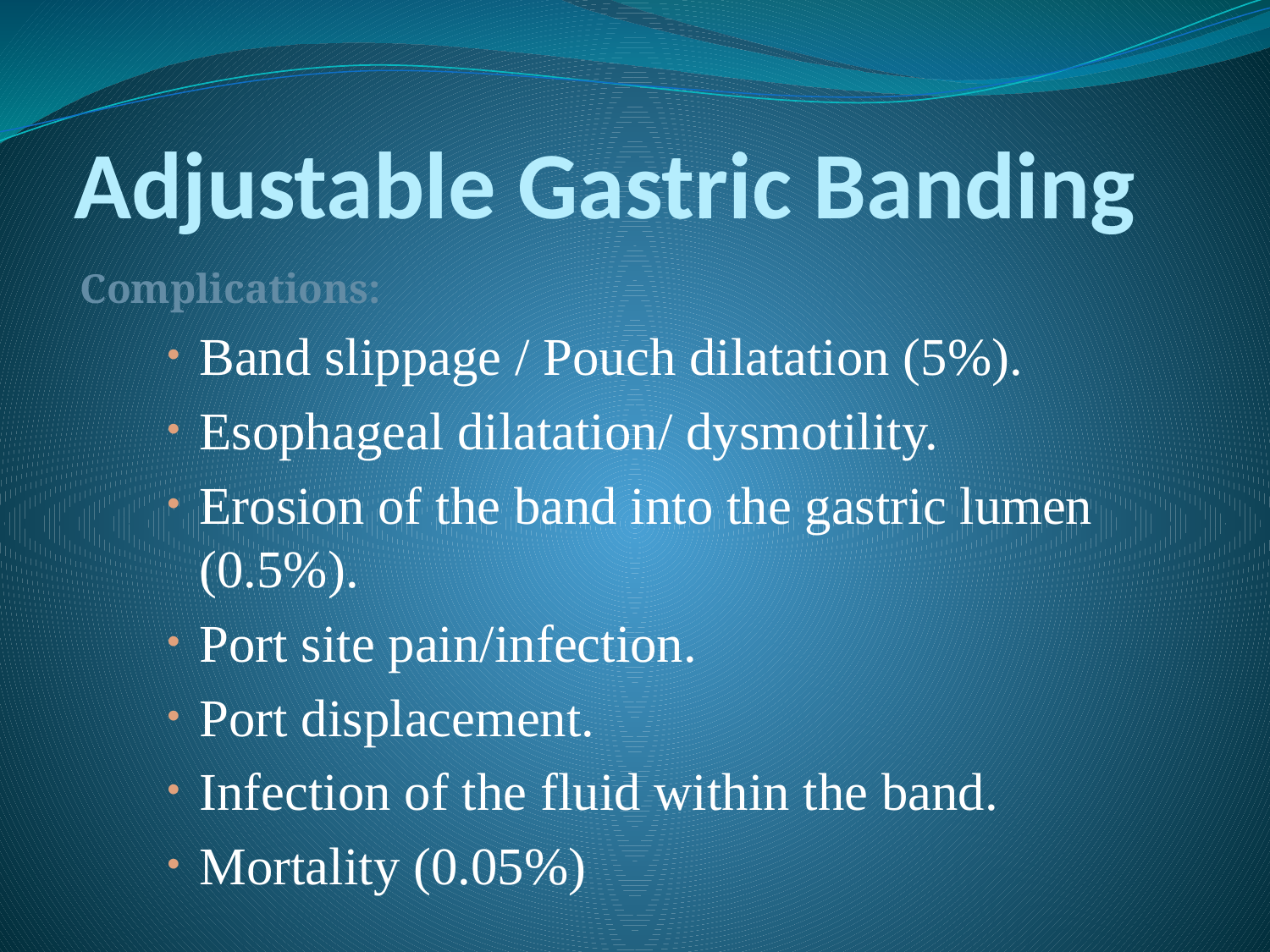

# Adjustable Gastric Banding
Complications:
Band slippage / Pouch dilatation (5%).
Esophageal dilatation/ dysmotility.
Erosion of the band into the gastric lumen (0.5%).
Port site pain/infection.
Port displacement.
Infection of the fluid within the band.
Mortality (0.05%)